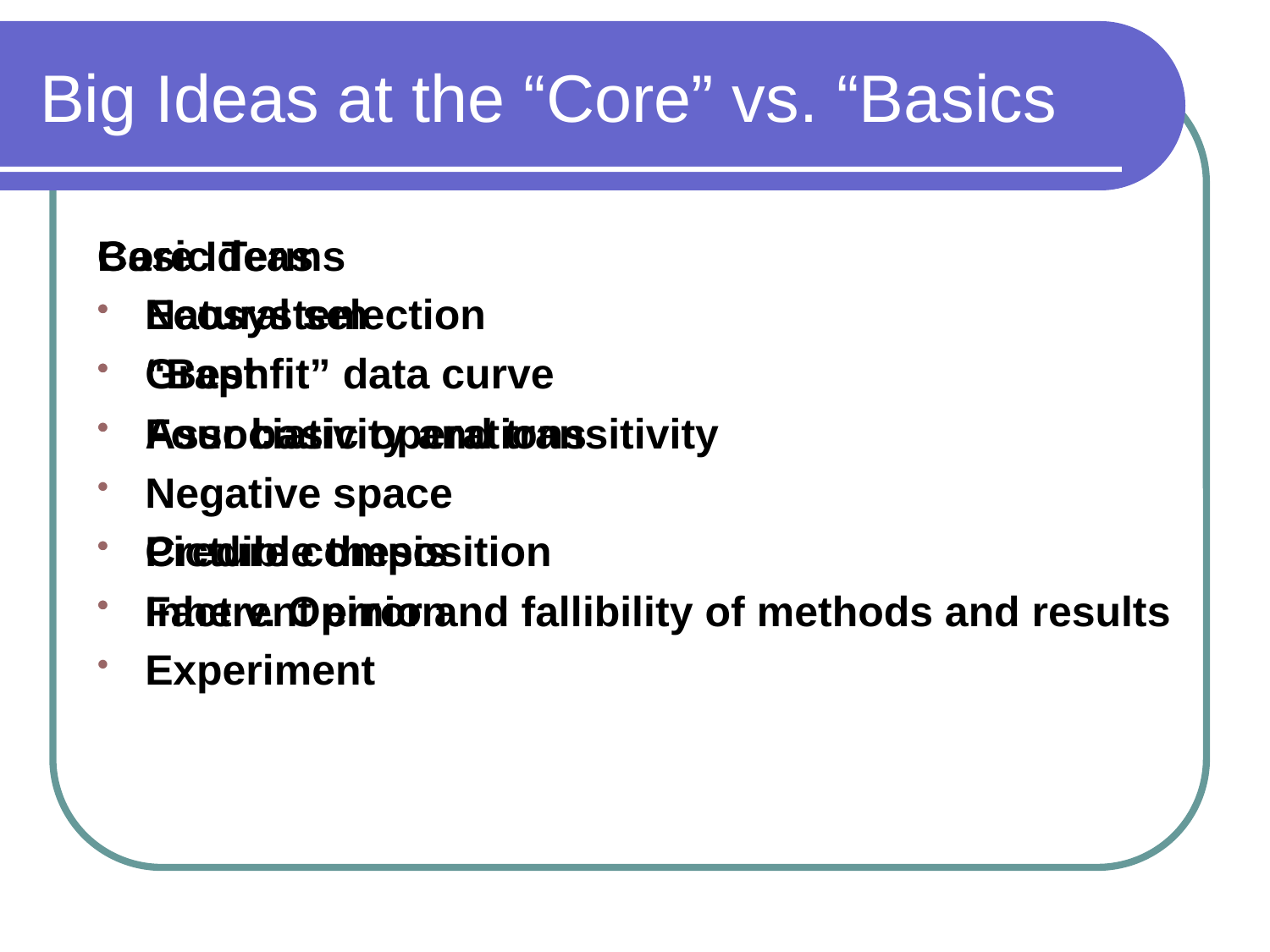

# Big Ideas at the “Core” vs. “Basics
Basic Terms
Ecosystem
Graph
Four basic operations

Picture composition
Fact v. Opinion
Experiment

Core Ideas
Natural selection
“Best fit” data curve
Associativity and transitivity
Negative space
Credible thesis
Inherent error and fallibility of methods and results